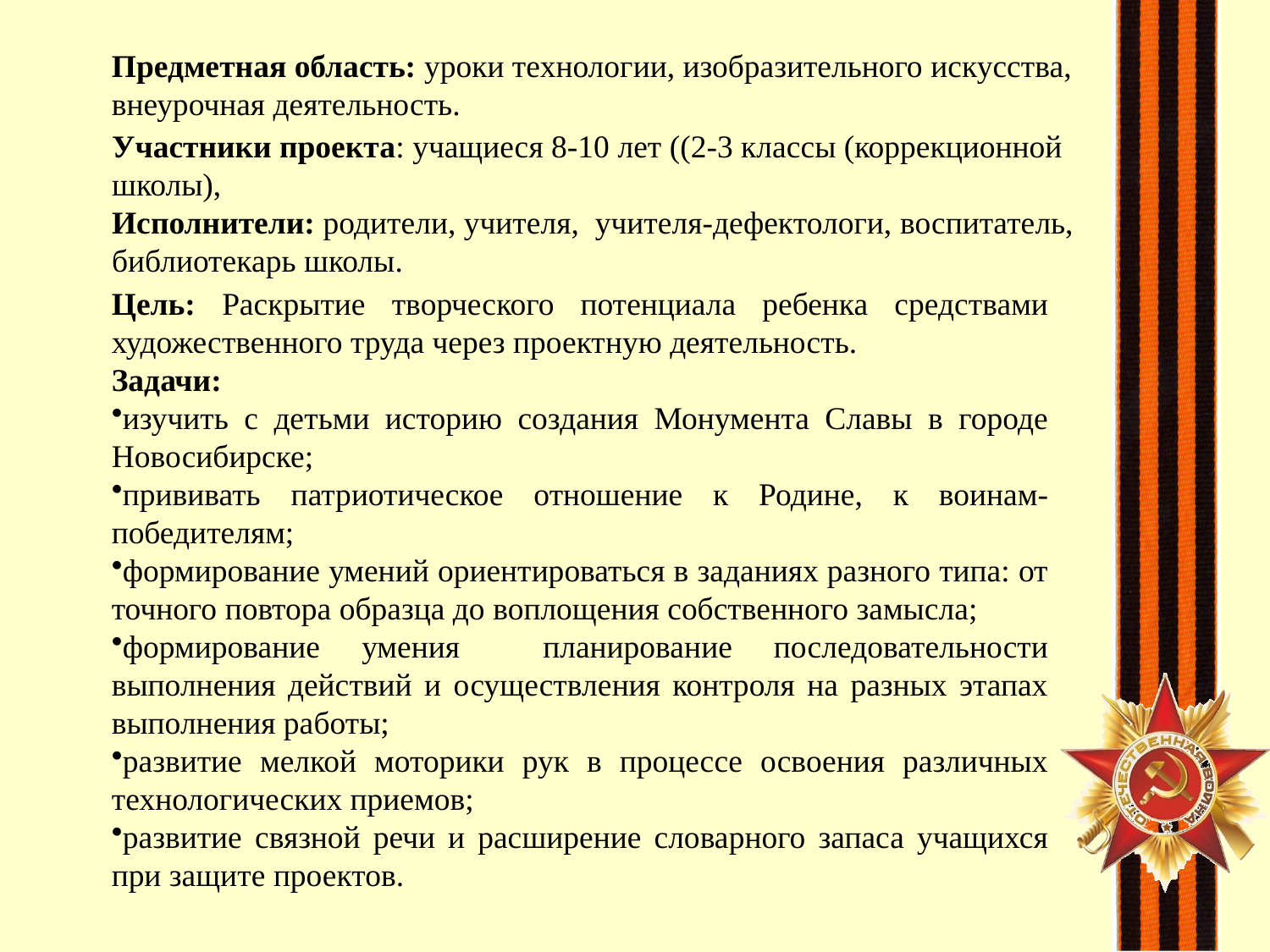

Предметная область: уроки технологии, изобразительного искусства, внеурочная деятельность.
Участники проекта: учащиеся 8-10 лет ((2-3 классы (коррекционной школы),
Исполнители: родители, учителя,  учителя-дефектологи, воспитатель, библиотекарь школы.
Цель: Раскрытие творческого потенциала ребенка средствами художественного труда через проектную деятельность.
Задачи:
изучить с детьми историю создания Монумента Славы в городе Новосибирске;
прививать патриотическое отношение к Родине, к воинам-победителям;
формирование умений ориентироваться в заданиях разного типа: от точного повтора образца до воплощения собственного замысла;
формирование умения  планирование последовательности выполнения действий и осуществления контроля на разных этапах выполнения работы;
развитие мелкой моторики рук в процессе освоения различных технологических приемов;
развитие связной речи и расширение словарного запаса учащихся при защите проектов.